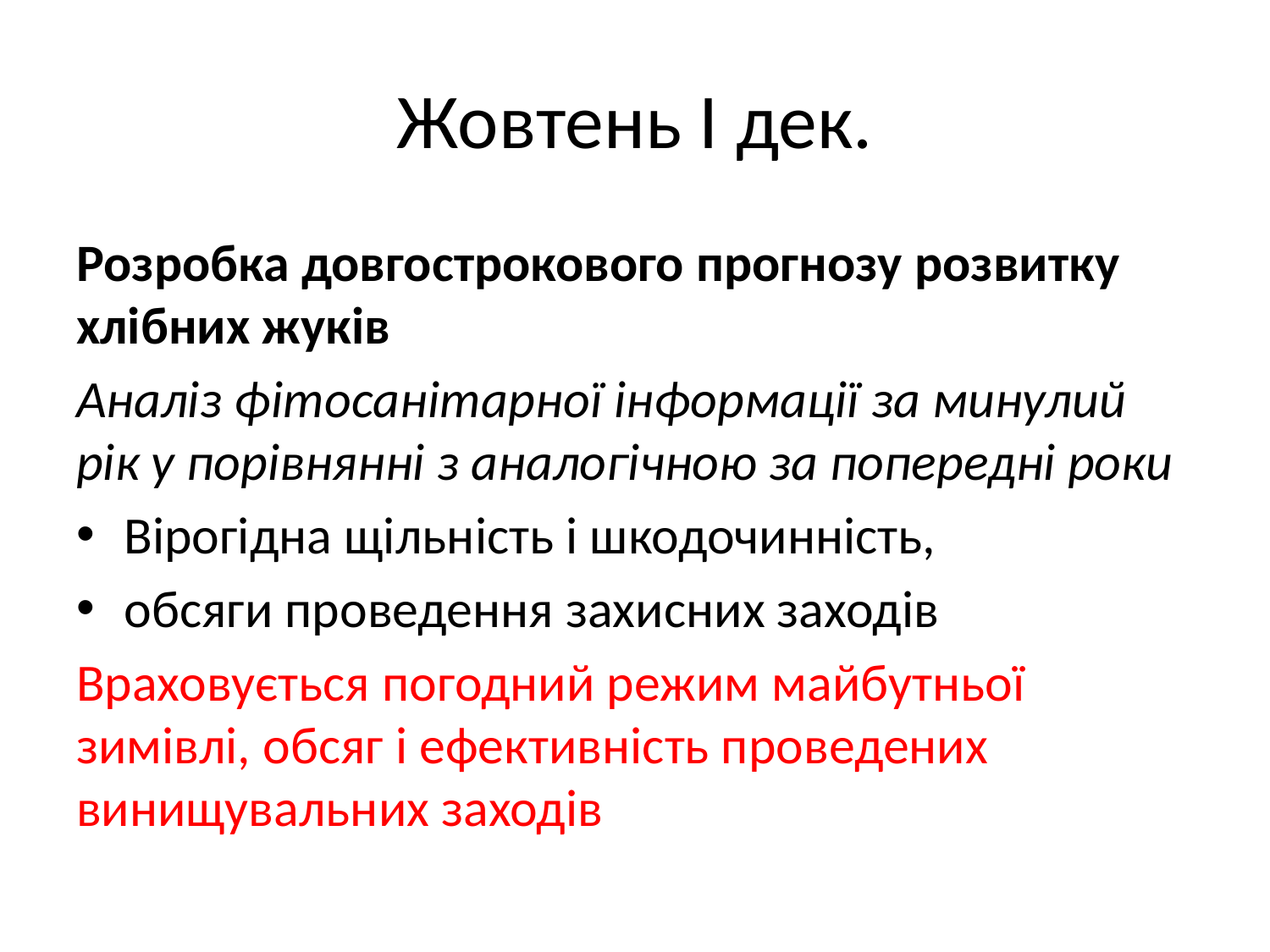

# Жовтень І дек.
Розробка довгострокового прогнозу розвитку хлібних жуків
Аналіз фітосанітарної інформації за минулий рік у порівнянні з аналогічною за попередні роки
Вірогідна щільність і шкодочинність,
обсяги проведення захисних заходів
Враховується погодний режим майбутньої зимівлі, обсяг і ефективність проведених винищувальних заходів